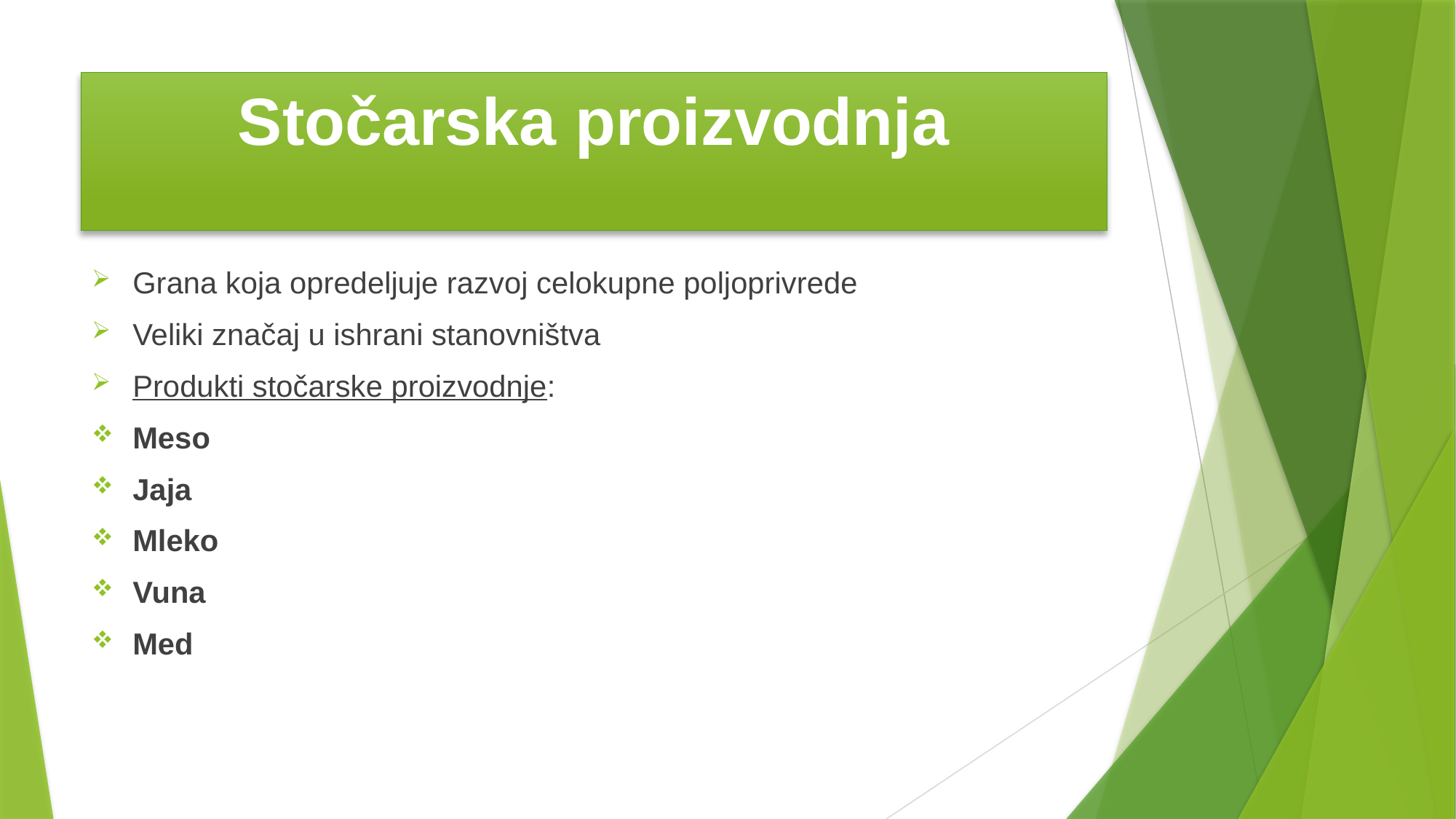

# Stočarska proizvodnja
Grana koja opredeljuje razvoj celokupne poljoprivrede
Veliki značaj u ishrani stanovništva
Produkti stočarske proizvodnje:
Meso
Jaja
Mleko
Vuna
Med